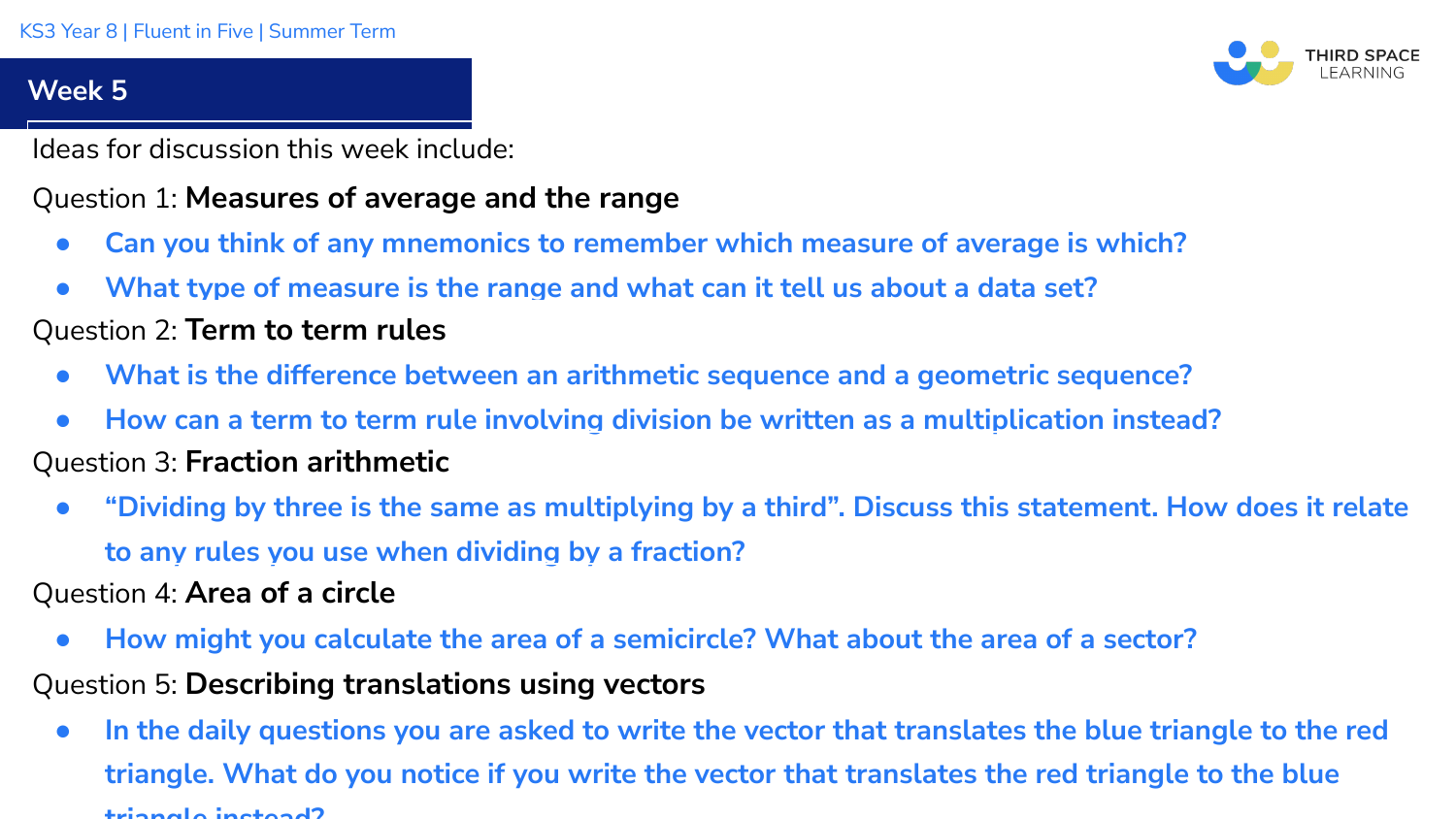

Week 5
| Ideas for discussion this week include: |
| --- |
| Question 1: Measures of average and the range Can you think of any mnemonics to remember which measure of average is which? What type of measure is the range and what can it tell us about a data set? |
| Question 2: Term to term rules What is the difference between an arithmetic sequence and a geometric sequence? How can a term to term rule involving division be written as a multiplication instead? |
| Question 3: Fraction arithmetic “Dividing by three is the same as multiplying by a third”. Discuss this statement. How does it relate to any rules you use when dividing by a fraction? |
| Question 4: Area of a circle How might you calculate the area of a semicircle? What about the area of a sector? |
| Question 5: Describing translations using vectors In the daily questions you are asked to write the vector that translates the blue triangle to the red triangle. What do you notice if you write the vector that translates the red triangle to the blue triangle instead? |